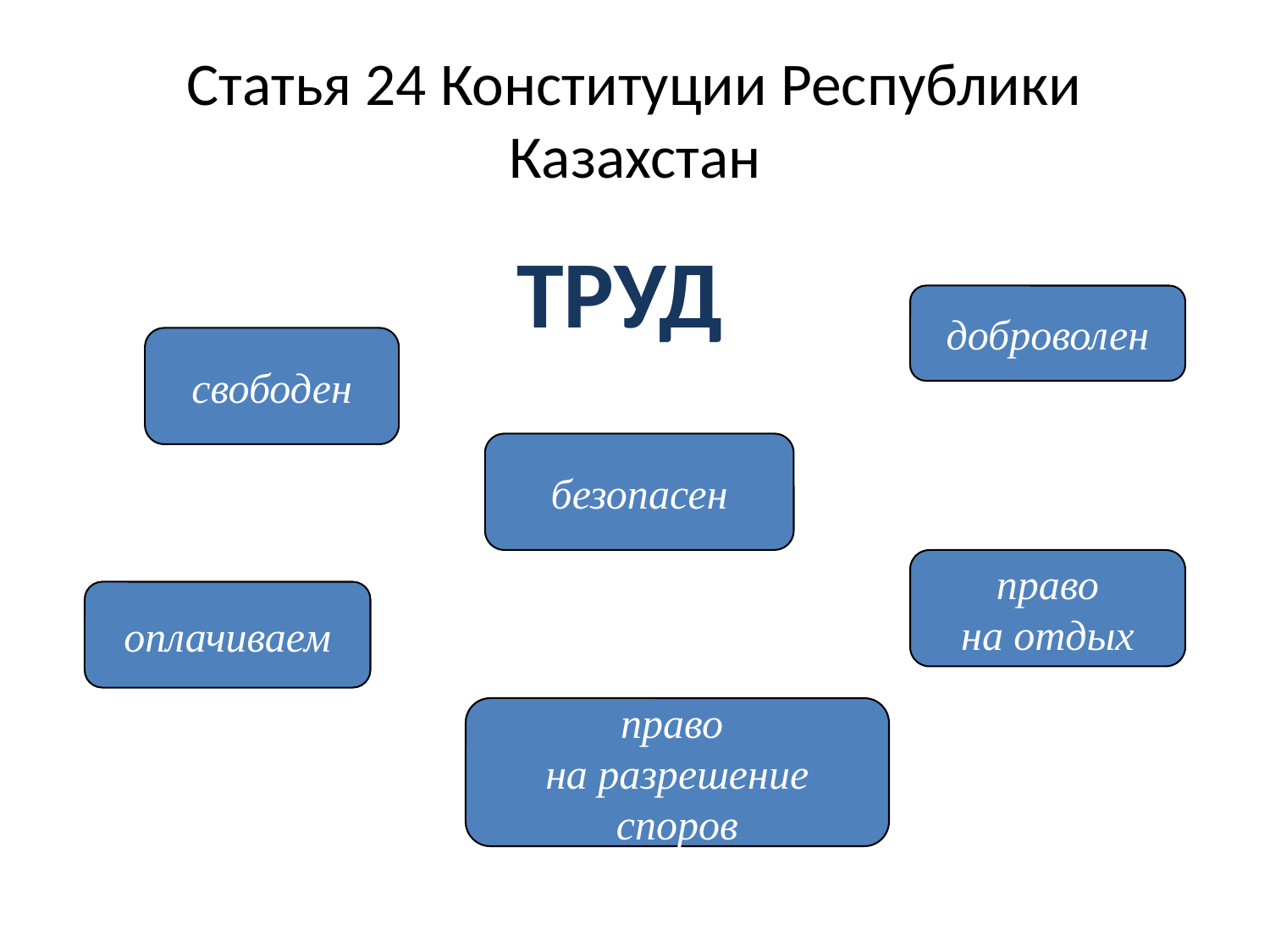

# Статья 24 Конституции Республики Казахстан
ТРУД
доброволен
свободен
безопасен
право
на отдых
оплачиваем
право
на разрешение
споров